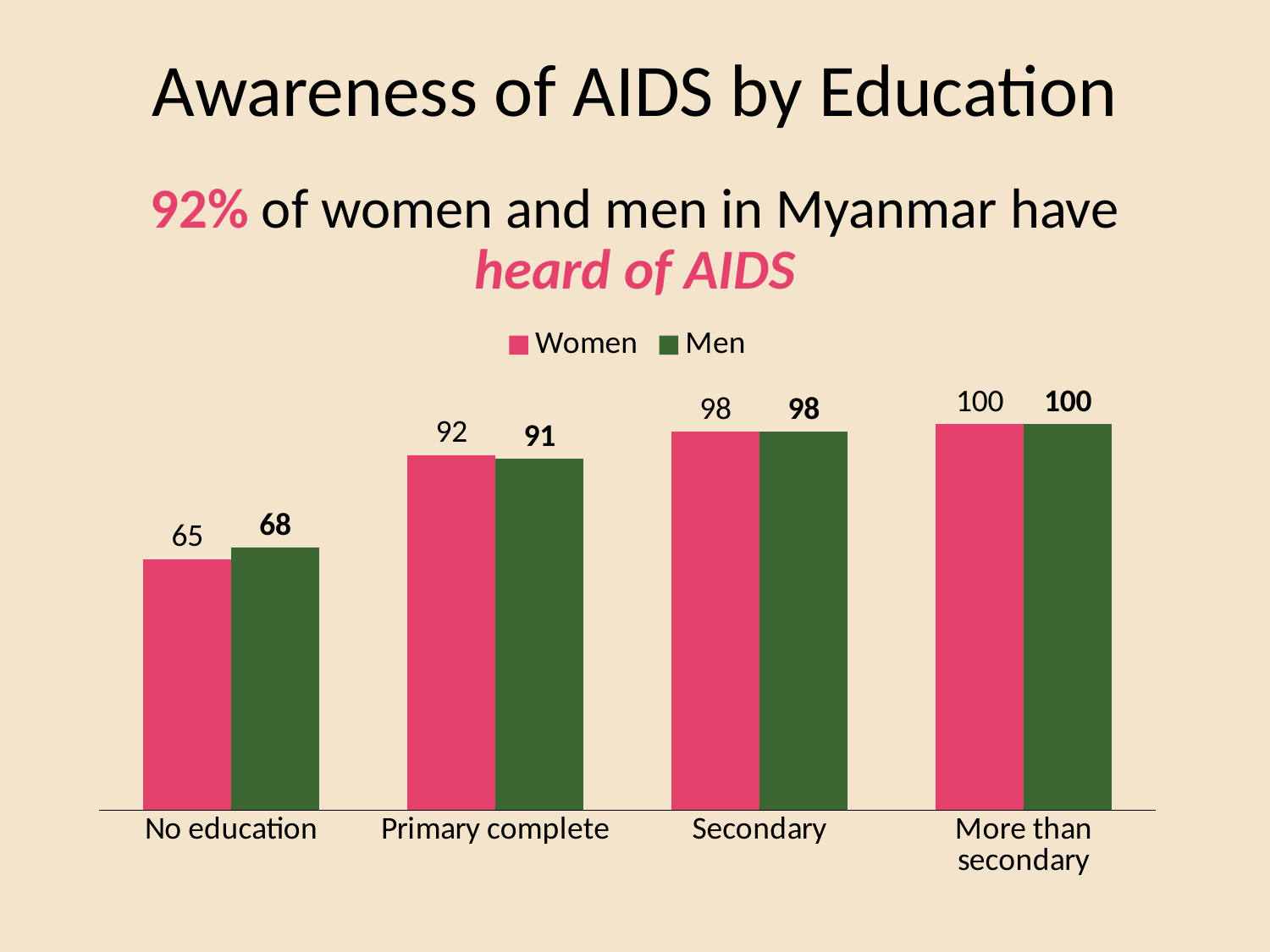

# Awareness of AIDS by Education
92% of women and men in Myanmar have heard of AIDS

### Chart

| Category | Women | Men |
|---|---|---|
| No education | 65.0 | 68.0 |
| Primary complete | 92.0 | 91.0 |
| Secondary | 98.0 | 98.0 |
| More than secondary | 100.0 | 100.0 |